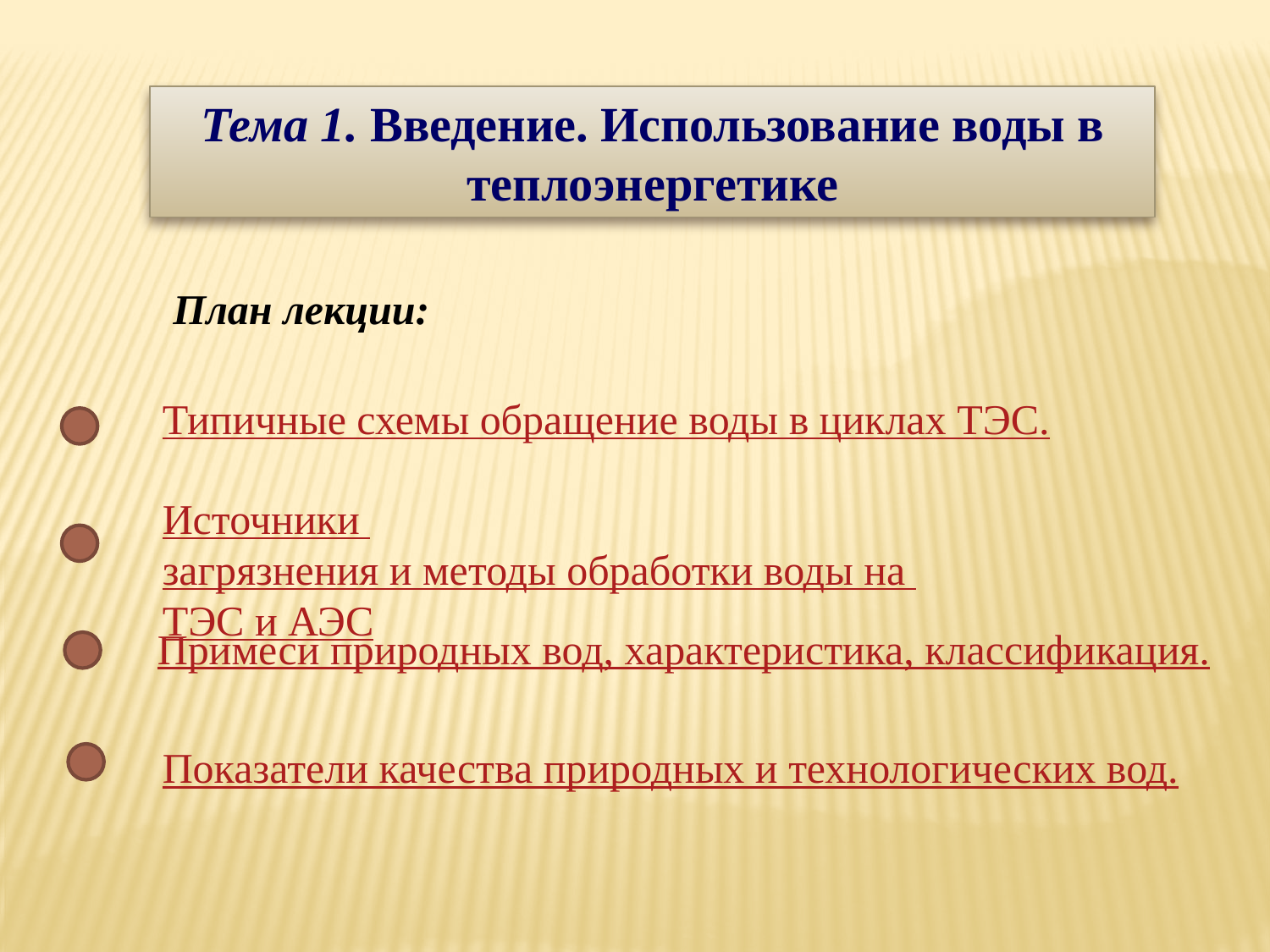

Тема 1. Введение. Использование воды в теплоэнергетике
 План лекции:
Типичные схемы обращение воды в циклах ТЭС.

Источники загрязнения и методы обработки воды на ТЭС и АЭС

Примеси природных вод, характеристика, классификация.

Показатели качества природных и технологических вод.